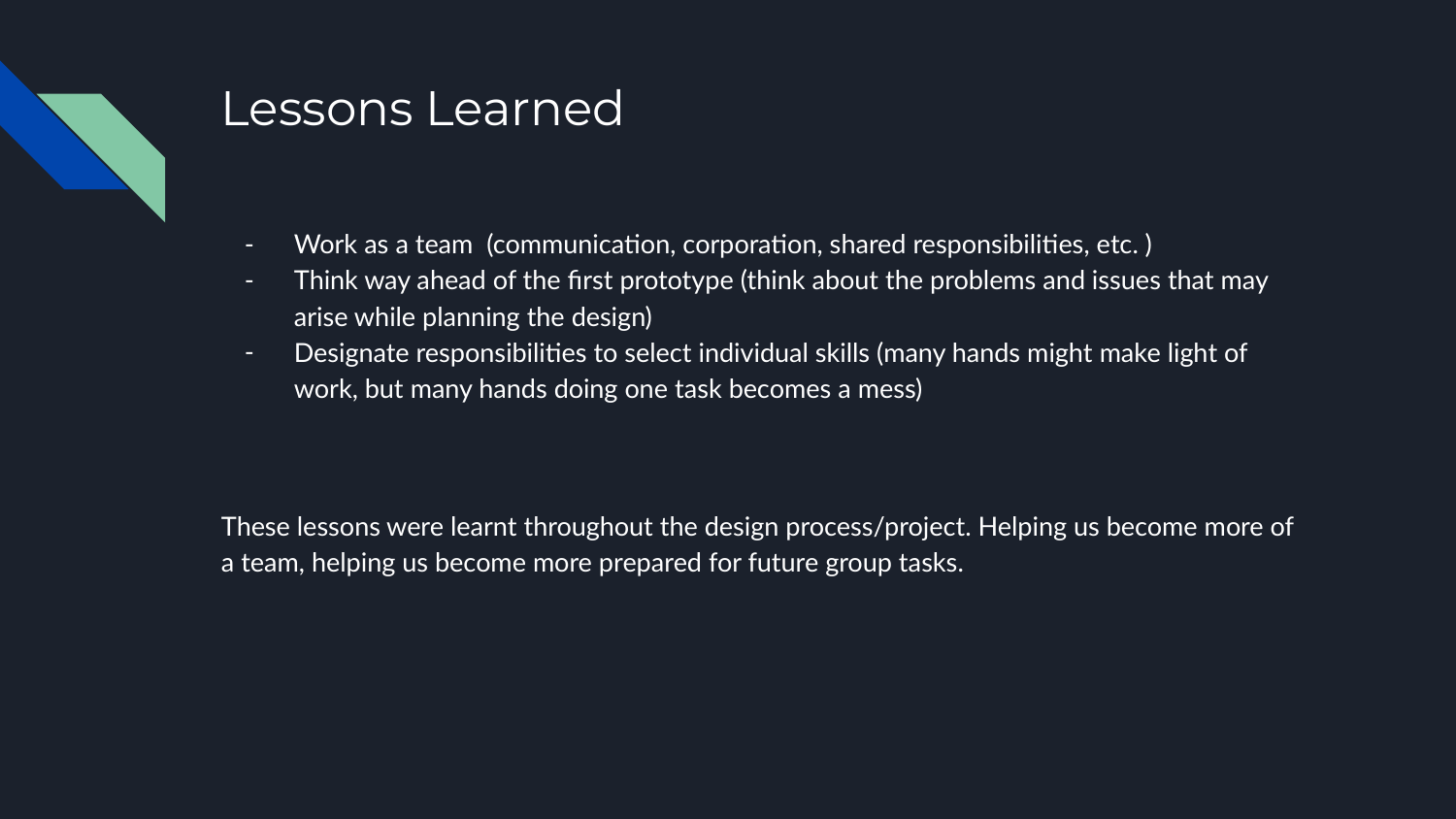

# Lessons Learned
Work as a team  (communication, corporation, shared responsibilities, etc. )
Think way ahead of the first prototype (think about the problems and issues that may arise while planning the design)
Designate responsibilities to select individual skills (many hands might make light of work, but many hands doing one task becomes a mess)

These lessons were learnt throughout the design process/project. Helping us become more of a team, helping us become more prepared for future group tasks.